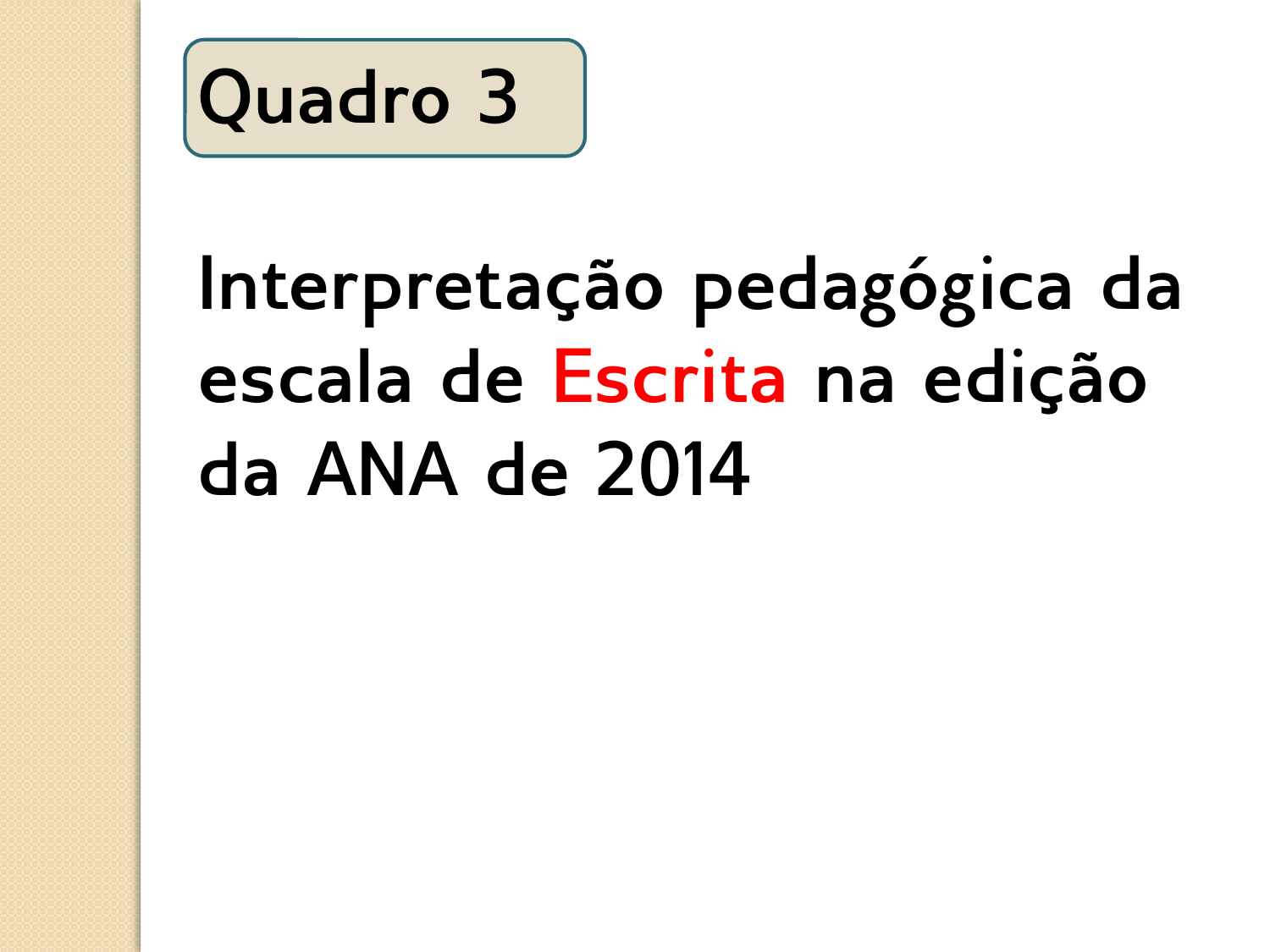

Quadro 3

Interpretação pedagógica da escala de Escrita na edição da ANA de 2014